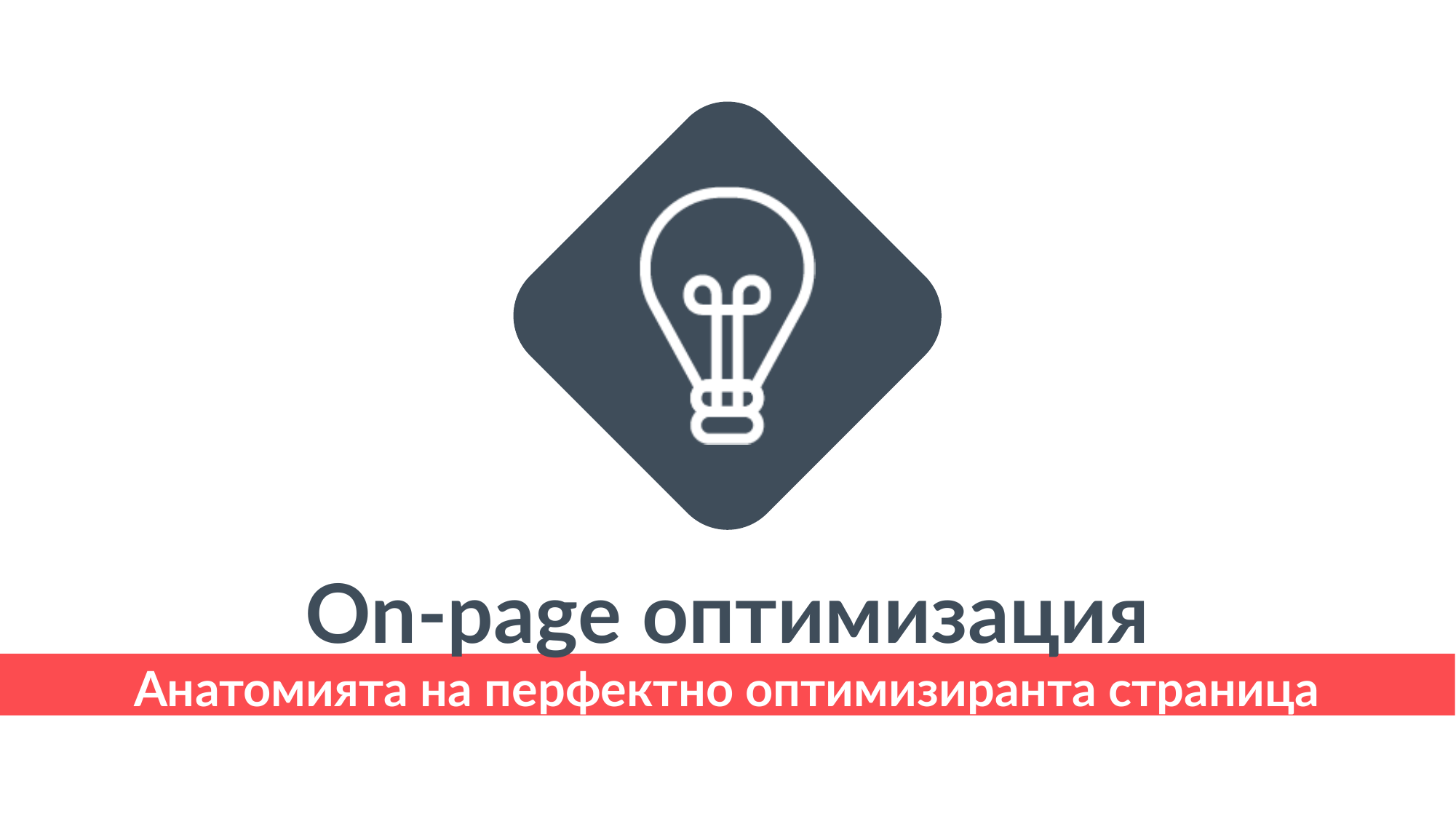

On-page оптимизация
Анатомията на перфектно оптимизиранта страница